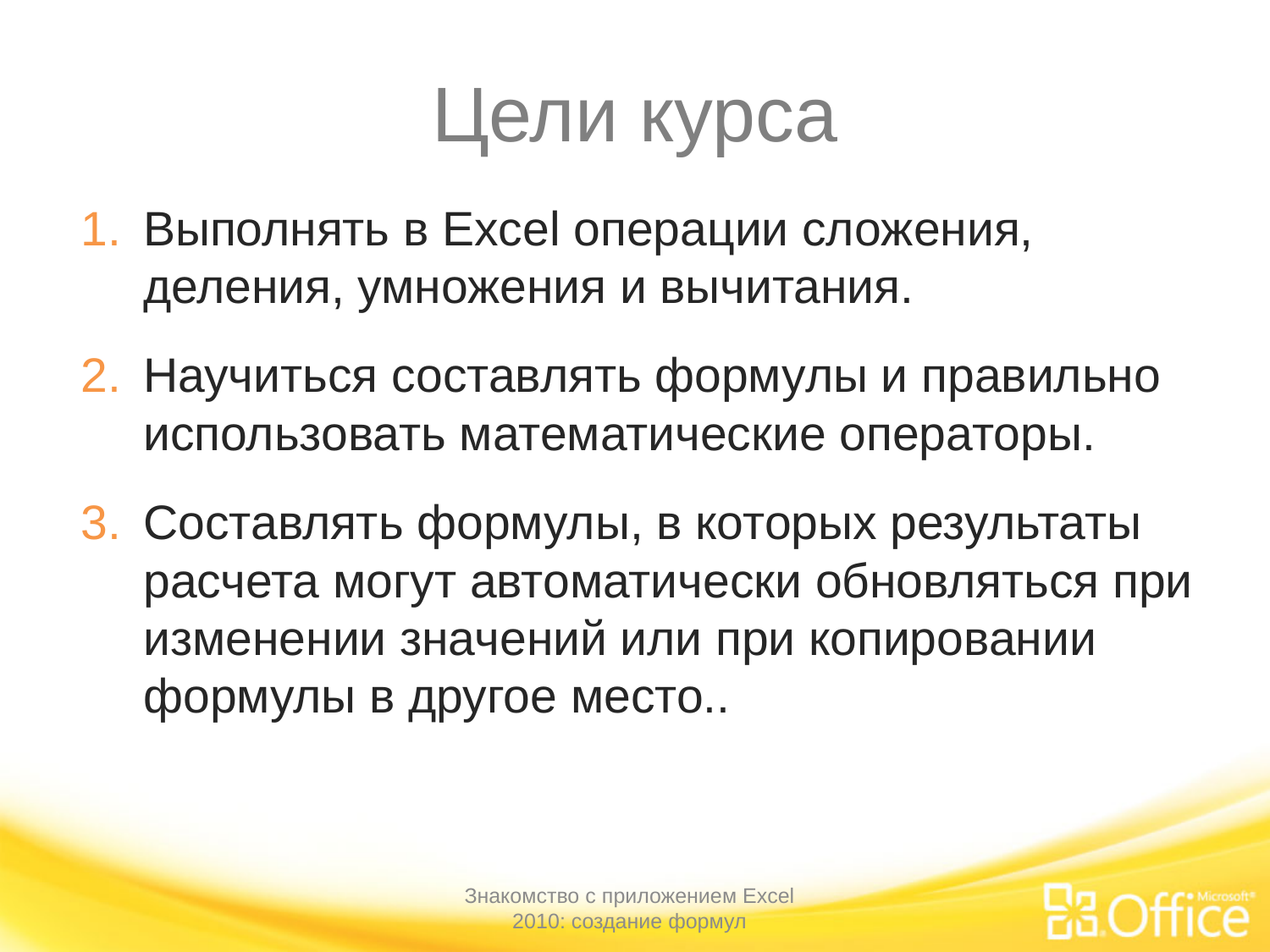

# Цели курса
Выполнять в Excel операции сложения, деления, умножения и вычитания.
Научиться составлять формулы и правильно использовать математические операторы.
Составлять формулы, в которых результаты расчета могут автоматически обновляться при изменении значений или при копировании формулы в другое место..
Знакомство с приложением Excel 2010: создание формул